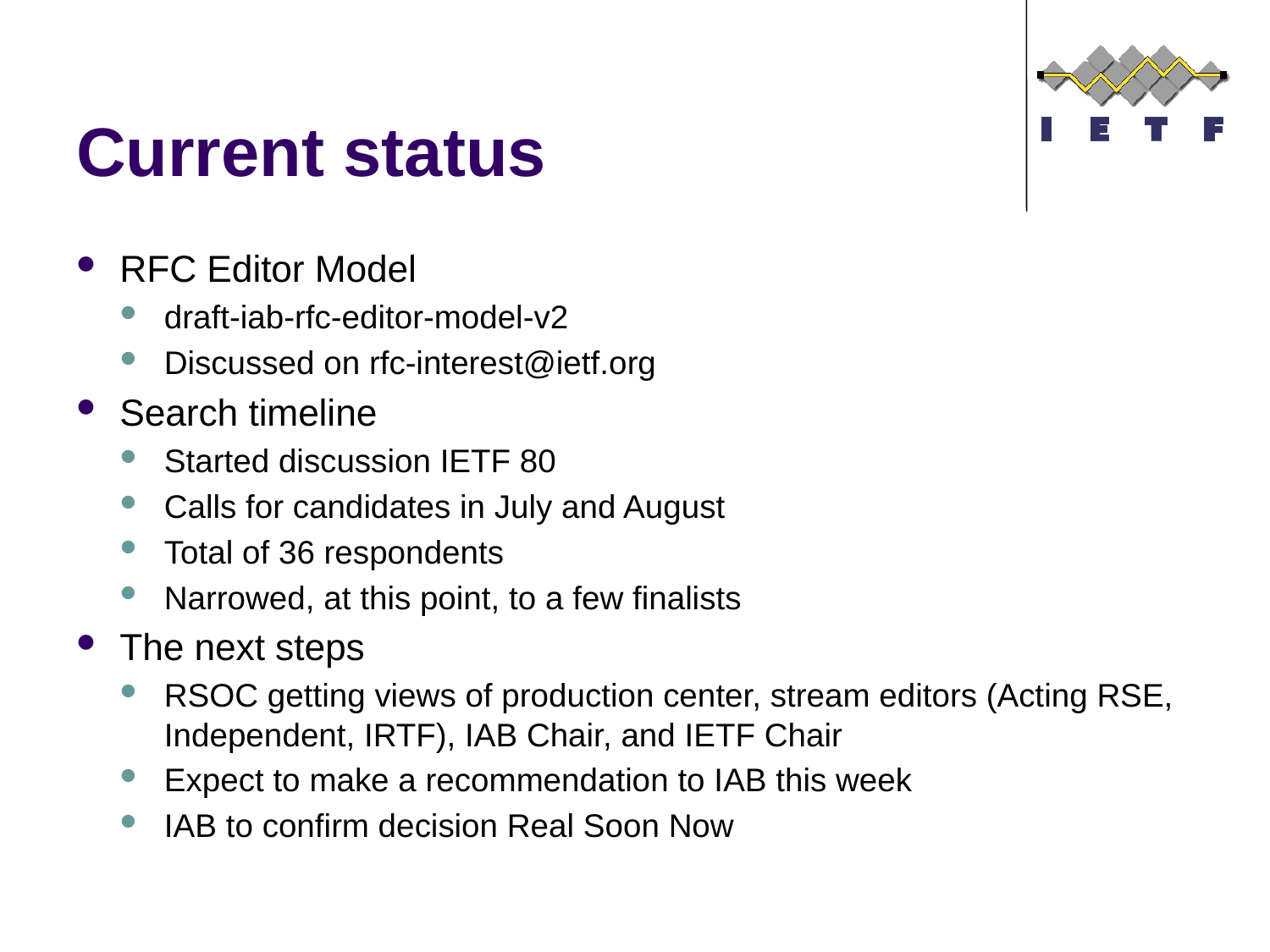

# Current status
RFC Editor Model
draft-iab-rfc-editor-model-v2
Discussed on rfc-interest@ietf.org
Search timeline
Started discussion IETF 80
Calls for candidates in July and August
Total of 36 respondents
Narrowed, at this point, to a few finalists
The next steps
RSOC getting views of production center, stream editors (Acting RSE, Independent, IRTF), IAB Chair, and IETF Chair
Expect to make a recommendation to IAB this week
IAB to confirm decision Real Soon Now